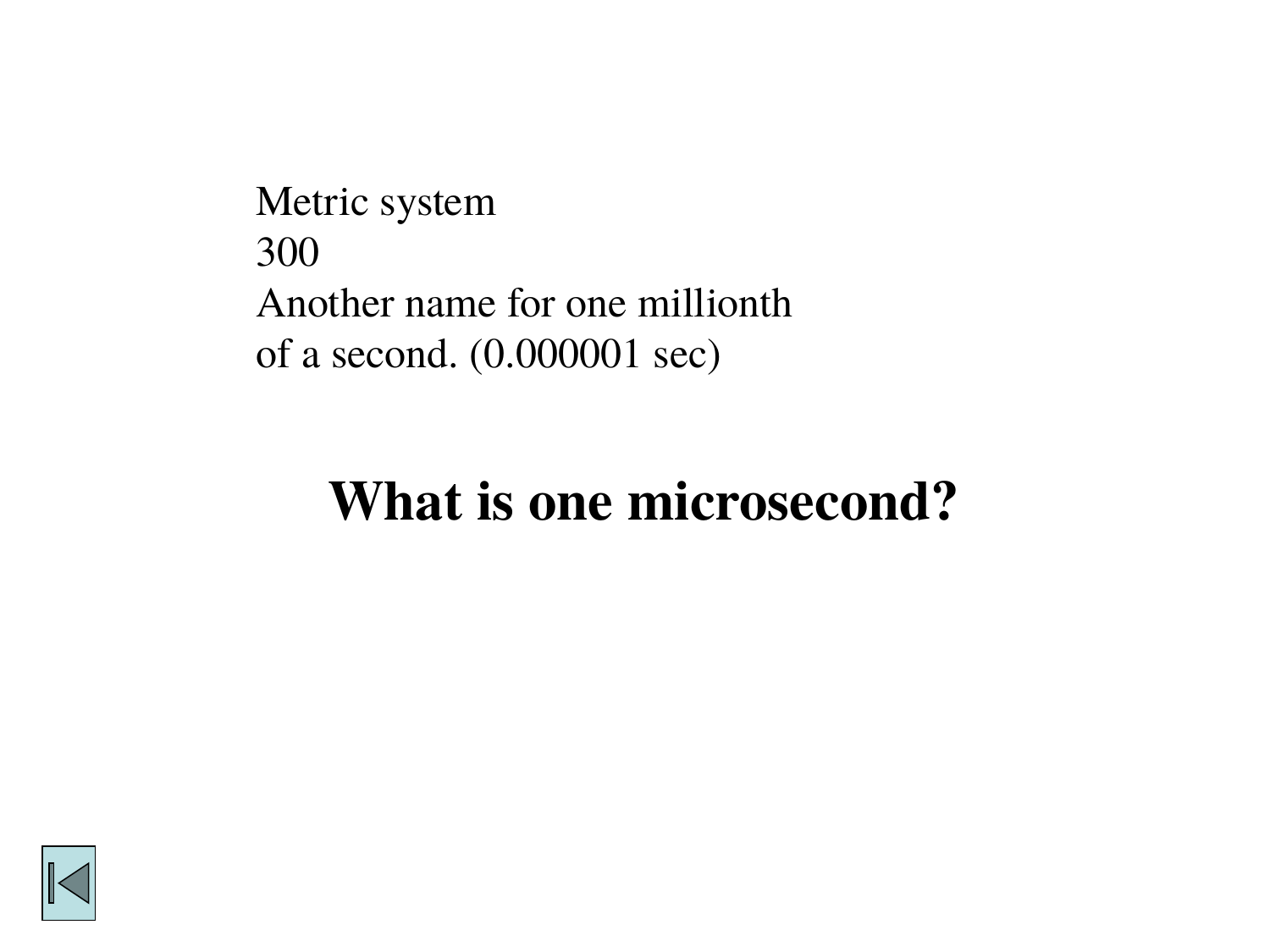

Metric system
300
Another name for one millionth of a second. (0.000001 sec)
What is one microsecond?